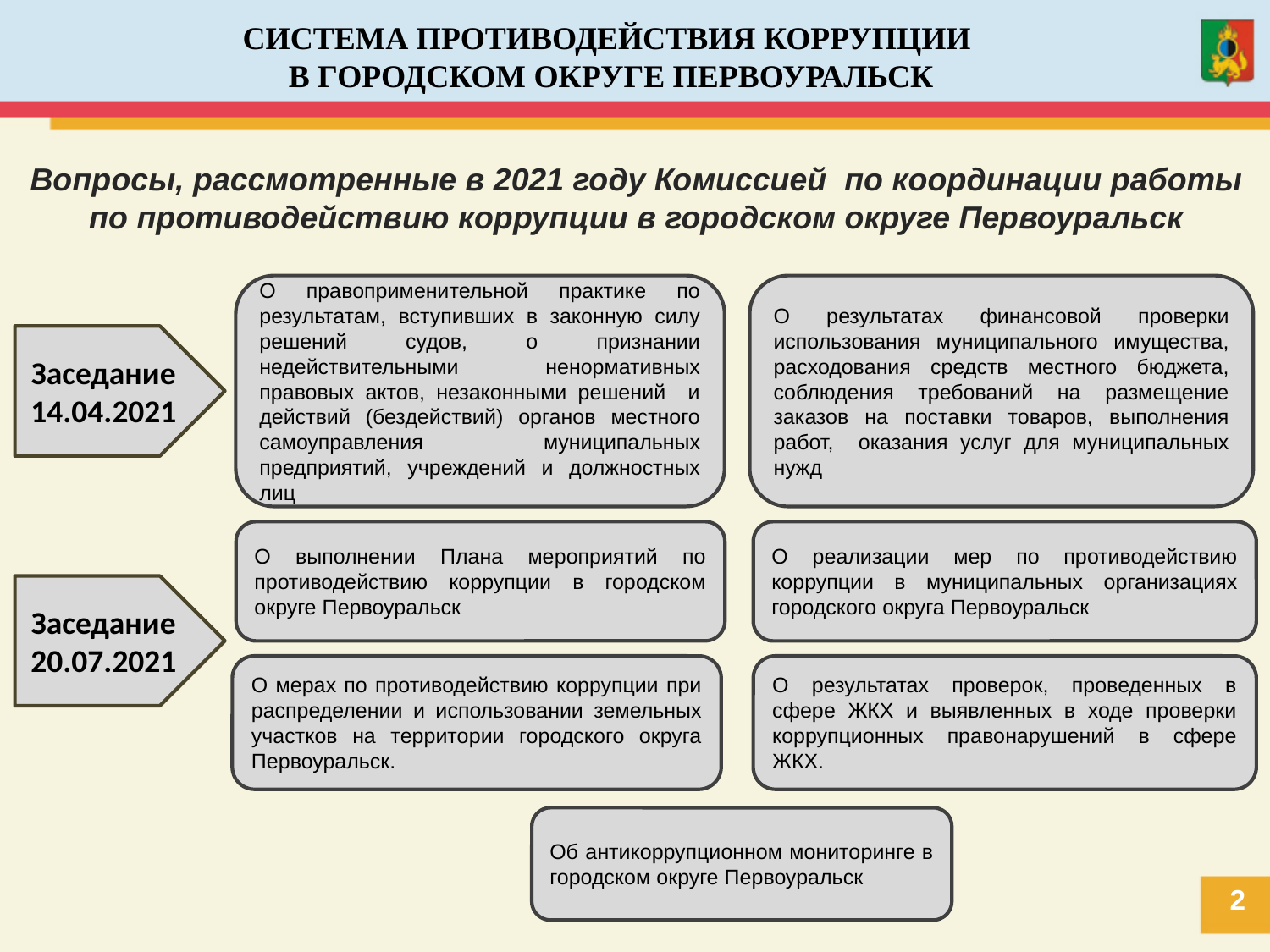

СИСТЕМА противодействиЯ коррупции
в городском округе Первоуральск

Вопросы, рассмотренные в 2021 году Комиссией  по координации работы по противодействию коррупции в городском округе Первоуральск
О правоприменительной практике по результатам, вступивших в законную силу решений судов, о признании недействительными ненормативных правовых актов, незаконными решений  и действий (бездействий) органов местного самоуправления муниципальных предприятий, учреждений и должностных лиц
О результатах финансовой проверки использования муниципального имущества, расходования средств местного бюджета, соблюдения требований на размещение заказов на поставки товаров, выполнения работ,  оказания услуг для муниципальных нужд

Заседание 14.04.2021
О выполнении Плана мероприятий по противодействию коррупции в городском округе Первоуральск
О реализации мер по противодействию коррупции в муниципальных организациях городского округа Первоуральск
Заседание 20.07.2021
О мерах по противодействию коррупции при распределении и использовании земельных участков на территории городского округа Первоуральск.
О результатах проверок, проведенных в сфере ЖКХ и выявленных в ходе проверки коррупционных правонарушений в сфере ЖКХ.
Об антикоррупционном мониторинге в городском округе Первоуральск
2